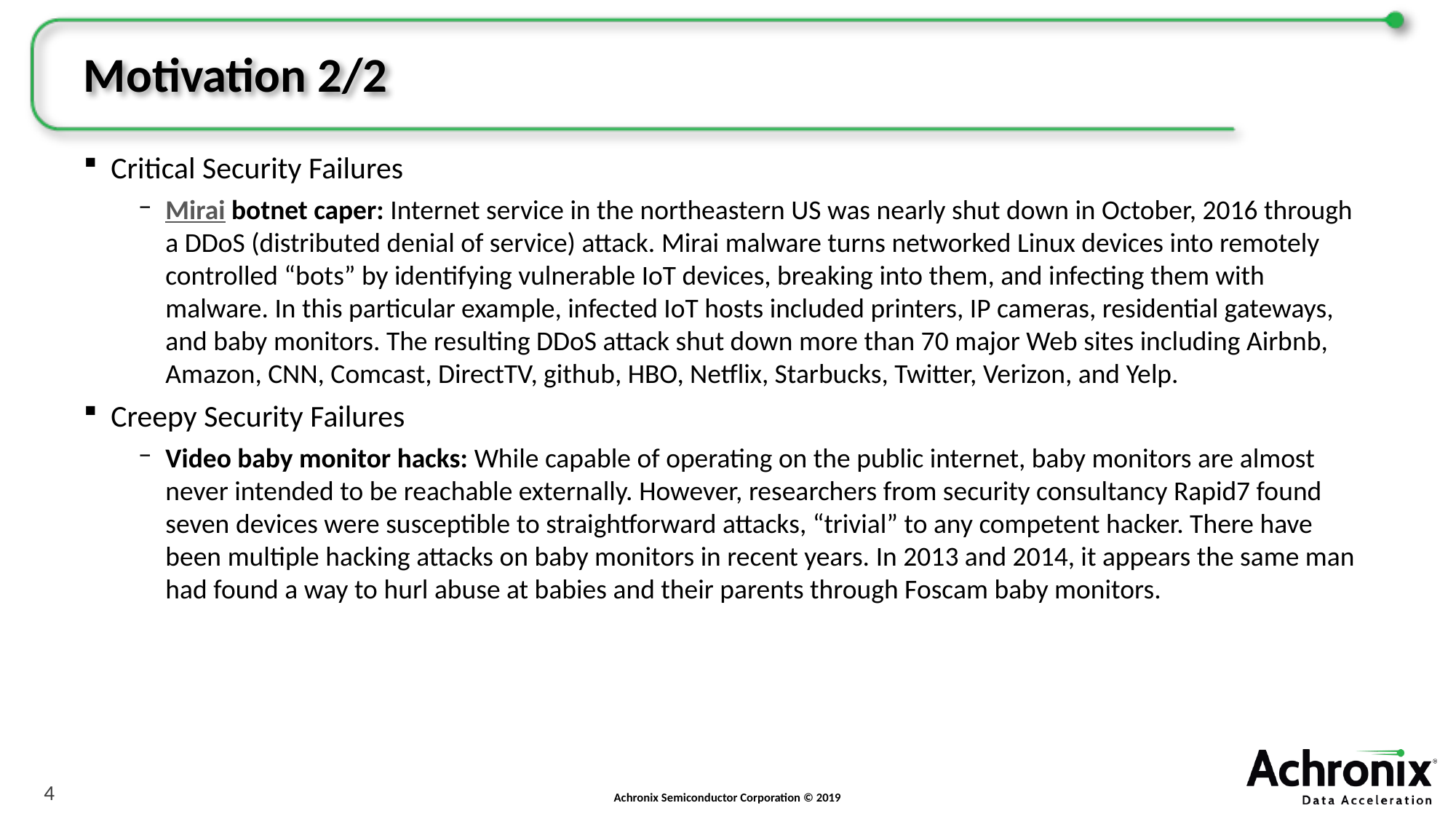

# Motivation 2/2
Critical Security Failures
Mirai botnet caper: Internet service in the northeastern US was nearly shut down in October, 2016 through a DDoS (distributed denial of service) attack. Mirai malware turns networked Linux devices into remotely controlled “bots” by identifying vulnerable IoT devices, breaking into them, and infecting them with malware. In this particular example, infected IoT hosts included printers, IP cameras, residential gateways, and baby monitors. The resulting DDoS attack shut down more than 70 major Web sites including Airbnb, Amazon, CNN, Comcast, DirectTV, github, HBO, Netflix, Starbucks, Twitter, Verizon, and Yelp.
Creepy Security Failures
Video baby monitor hacks: While capable of operating on the public internet, baby monitors are almost never intended to be reachable externally. However, researchers from security consultancy Rapid7 found seven devices were susceptible to straightforward attacks, “trivial” to any competent hacker. There have been multiple hacking attacks on baby monitors in recent years. In 2013 and 2014, it appears the same man had found a way to hurl abuse at babies and their parents through Foscam baby monitors.
4